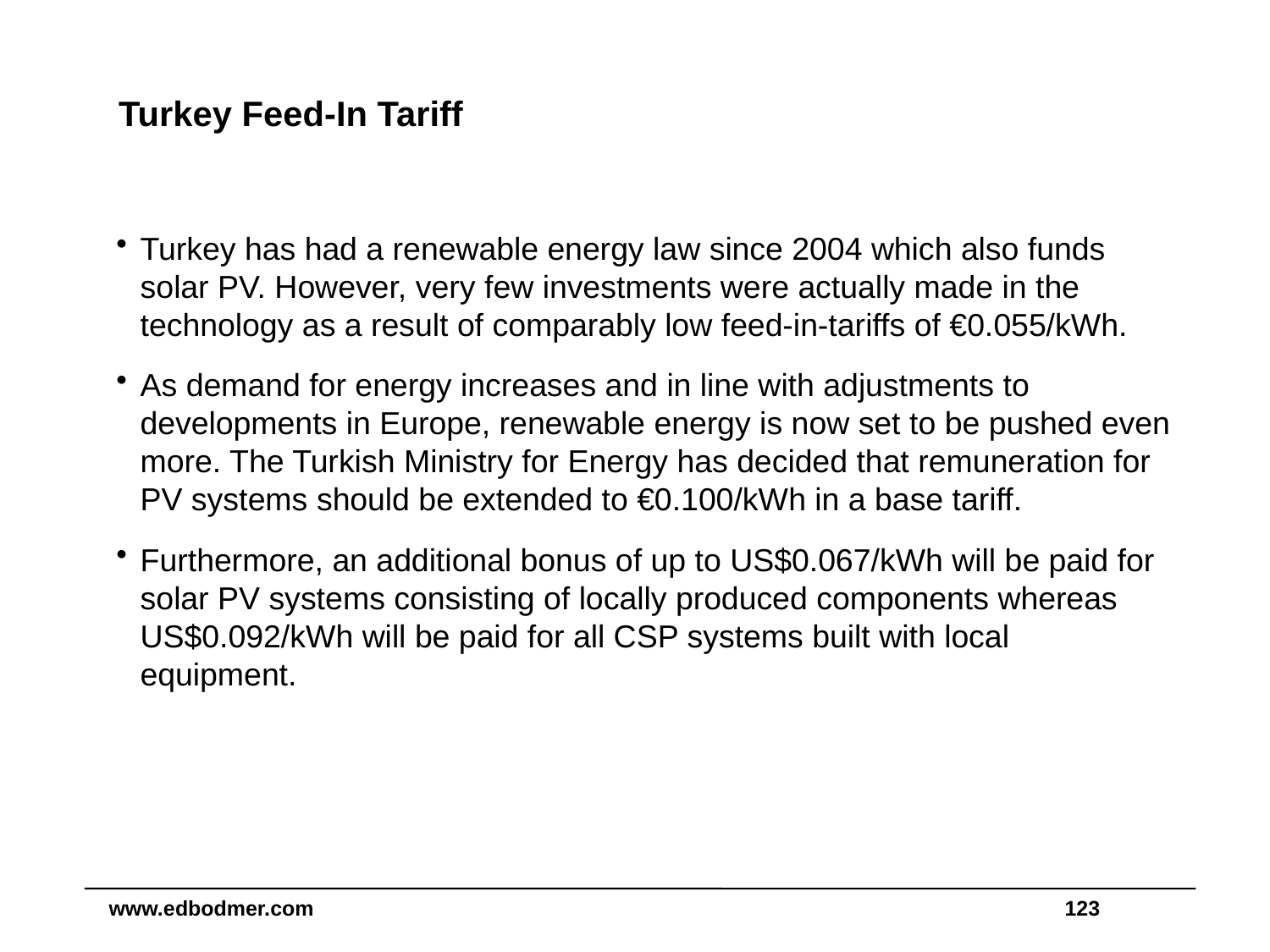

# Turkey Feed-In Tariff
Turkey has had a renewable energy law since 2004 which also funds solar PV. However, very few investments were actually made in the technology as a result of comparably low feed-in-tariffs of €0.055/kWh.
As demand for energy increases and in line with adjustments to developments in Europe, renewable energy is now set to be pushed even more. The Turkish Ministry for Energy has decided that remuneration for PV systems should be extended to €0.100/kWh in a base tariff.
Furthermore, an additional bonus of up to US$0.067/kWh will be paid for solar PV systems consisting of locally produced components whereas US$0.092/kWh will be paid for all CSP systems built with local equipment.